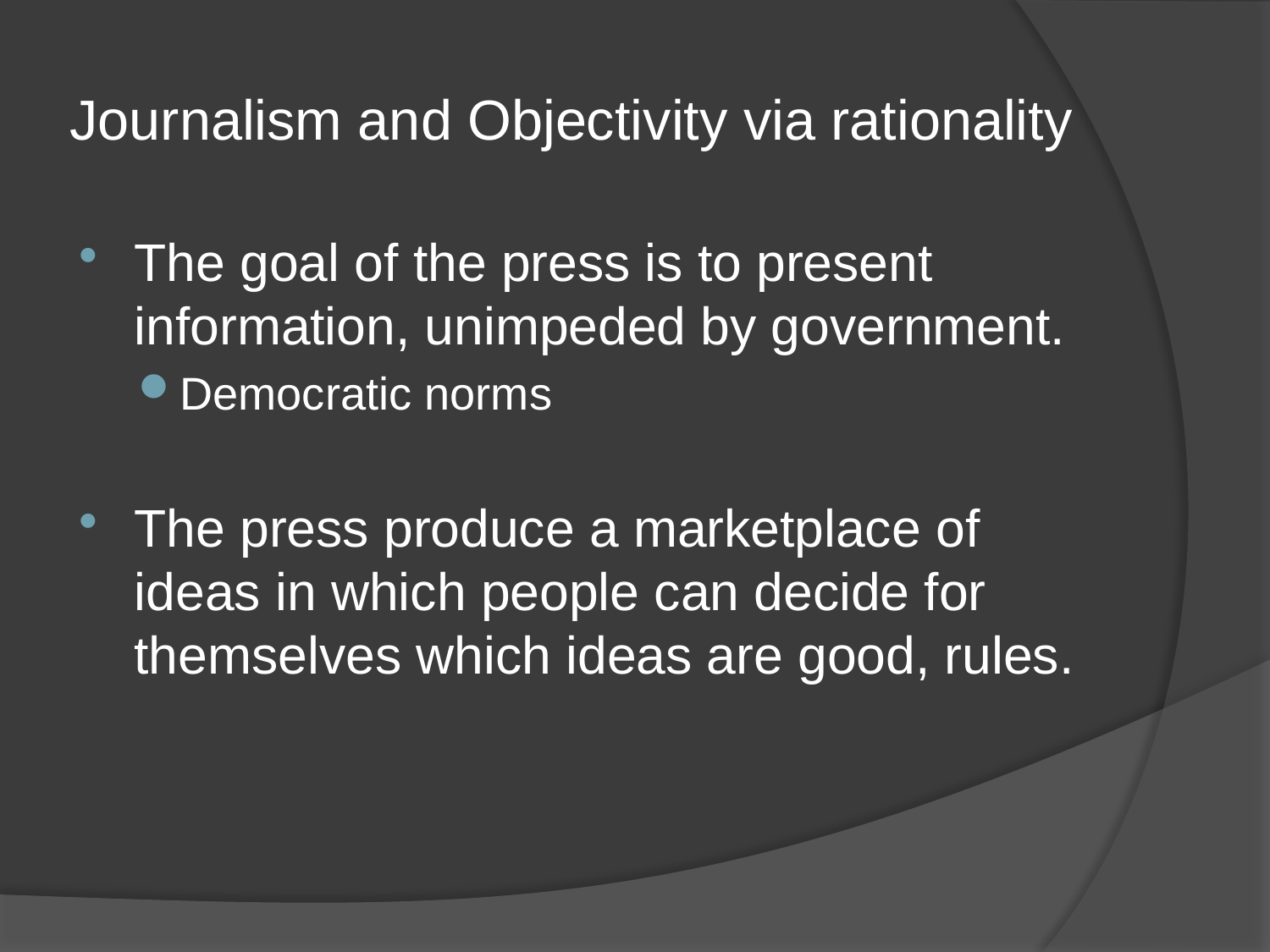

# Journalism and Objectivity via rationality
The goal of the press is to present information, unimpeded by government.
Democratic norms

The press produce a marketplace of ideas in which people can decide for themselves which ideas are good, rules.